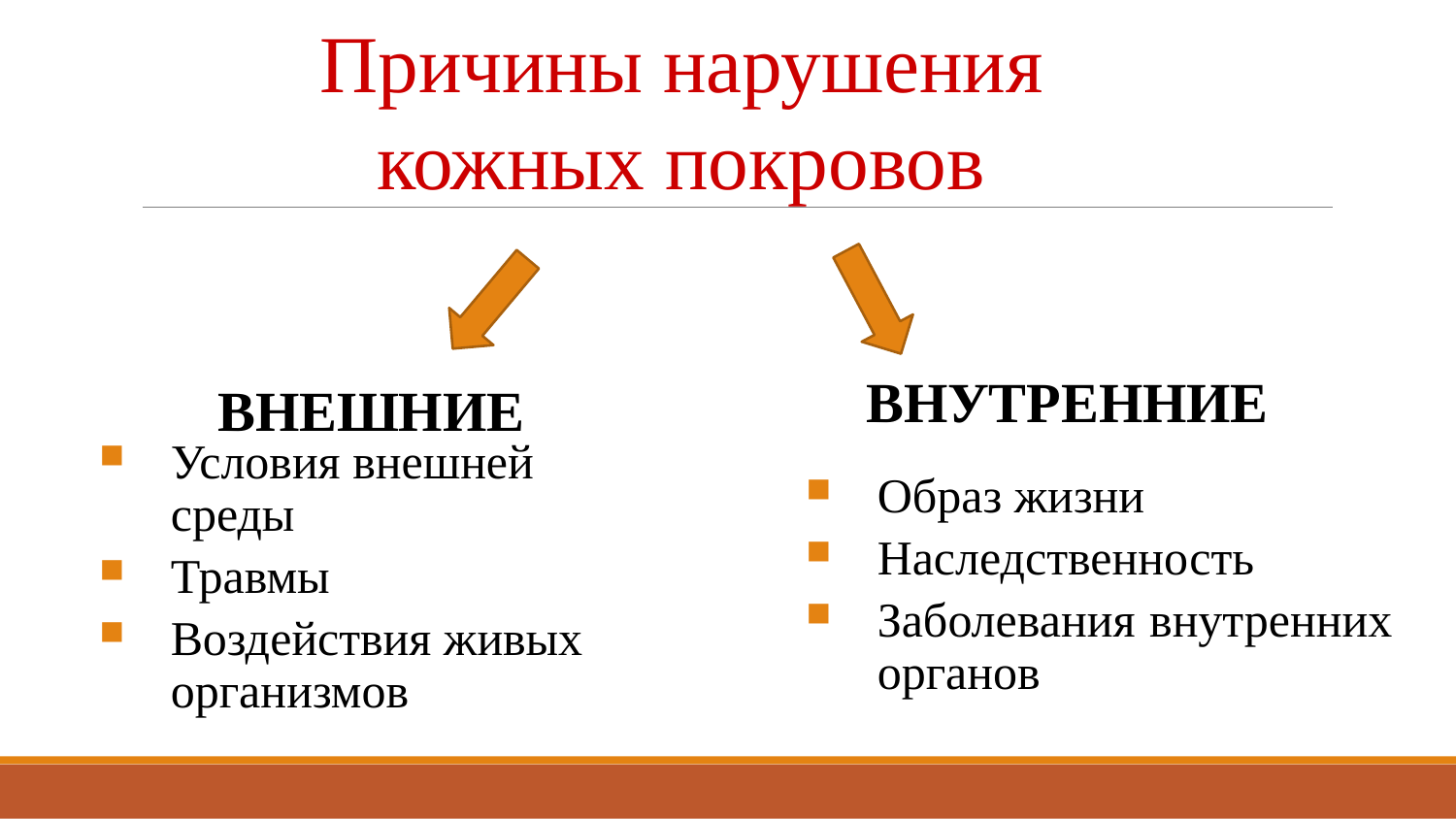

Причины нарушения кожных покровов

ВНУТРЕННИЕ
ВНЕШНИЕ
Условия внешней среды
Травмы
Воздействия живых организмов

Образ жизни
Наследственность
Заболевания внутренних органов